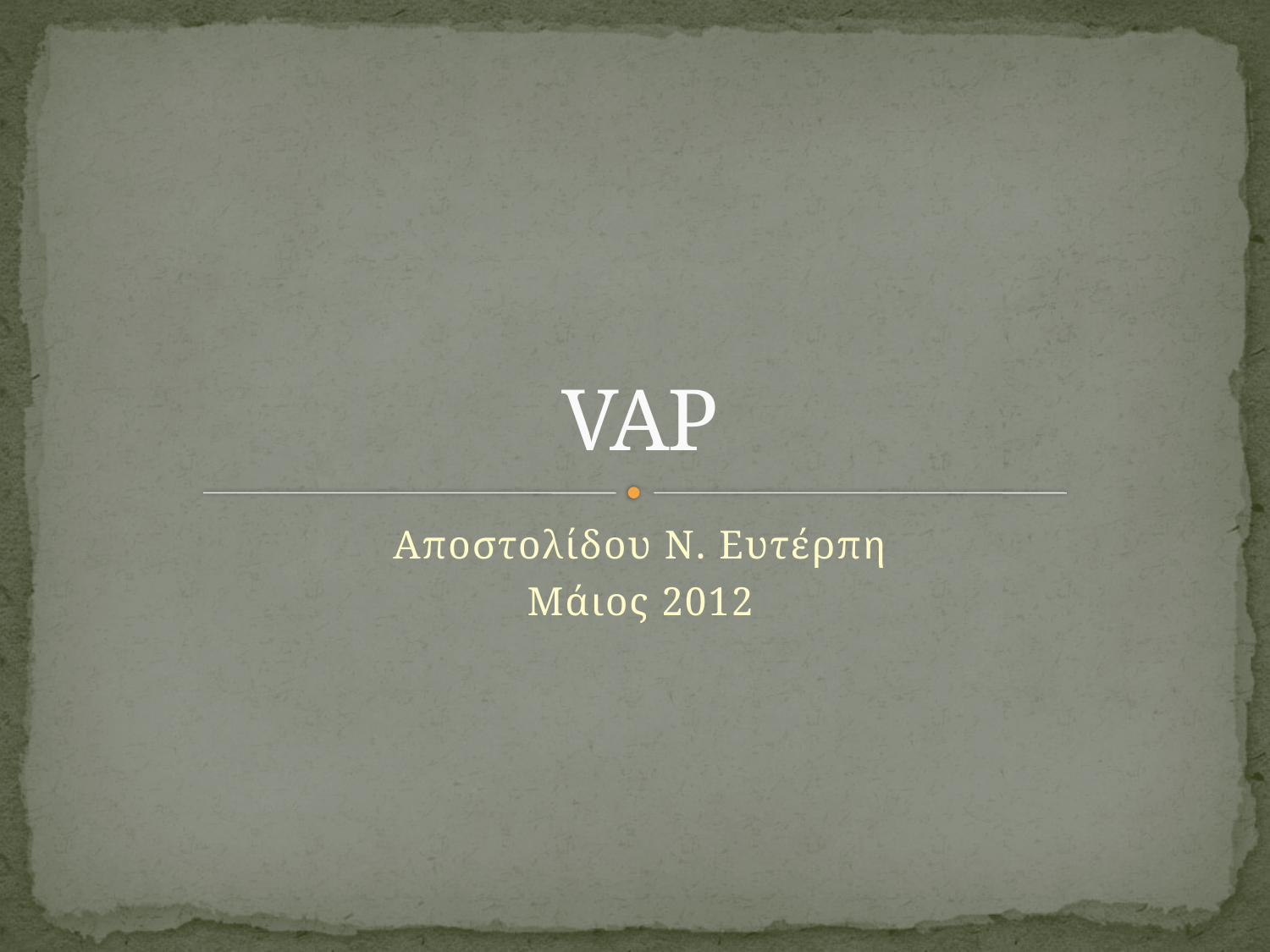

# VAP
Αποστολίδου Ν. Ευτέρπη
Μάιος 2012